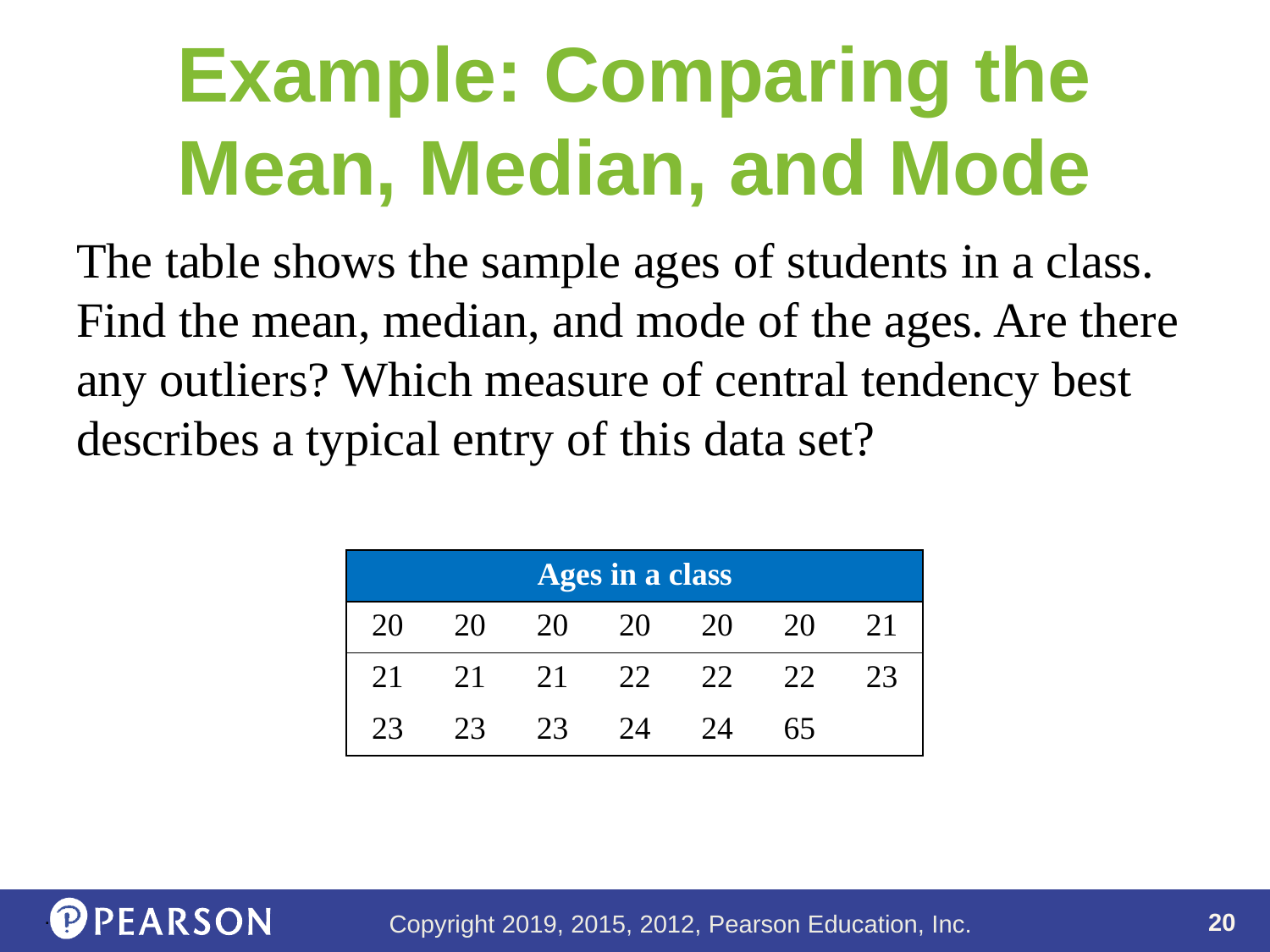

# Example: Comparing the Mean, Median, and Mode
The table shows the sample ages of students in a class. Find the mean, median, and mode of the ages. Are there any outliers? Which measure of central tendency best describes a typical entry of this data set?
| Ages in a class |  |  |  |  |  |  |
| --- | --- | --- | --- | --- | --- | --- |
| 20 | 20 | 20 | 20 | 20 | 20 | 21 |
| 21 | 21 | 21 | 22 | 22 | 22 | 23 |
| 23 | 23 | 23 | 24 | 24 | 65 |  |
.